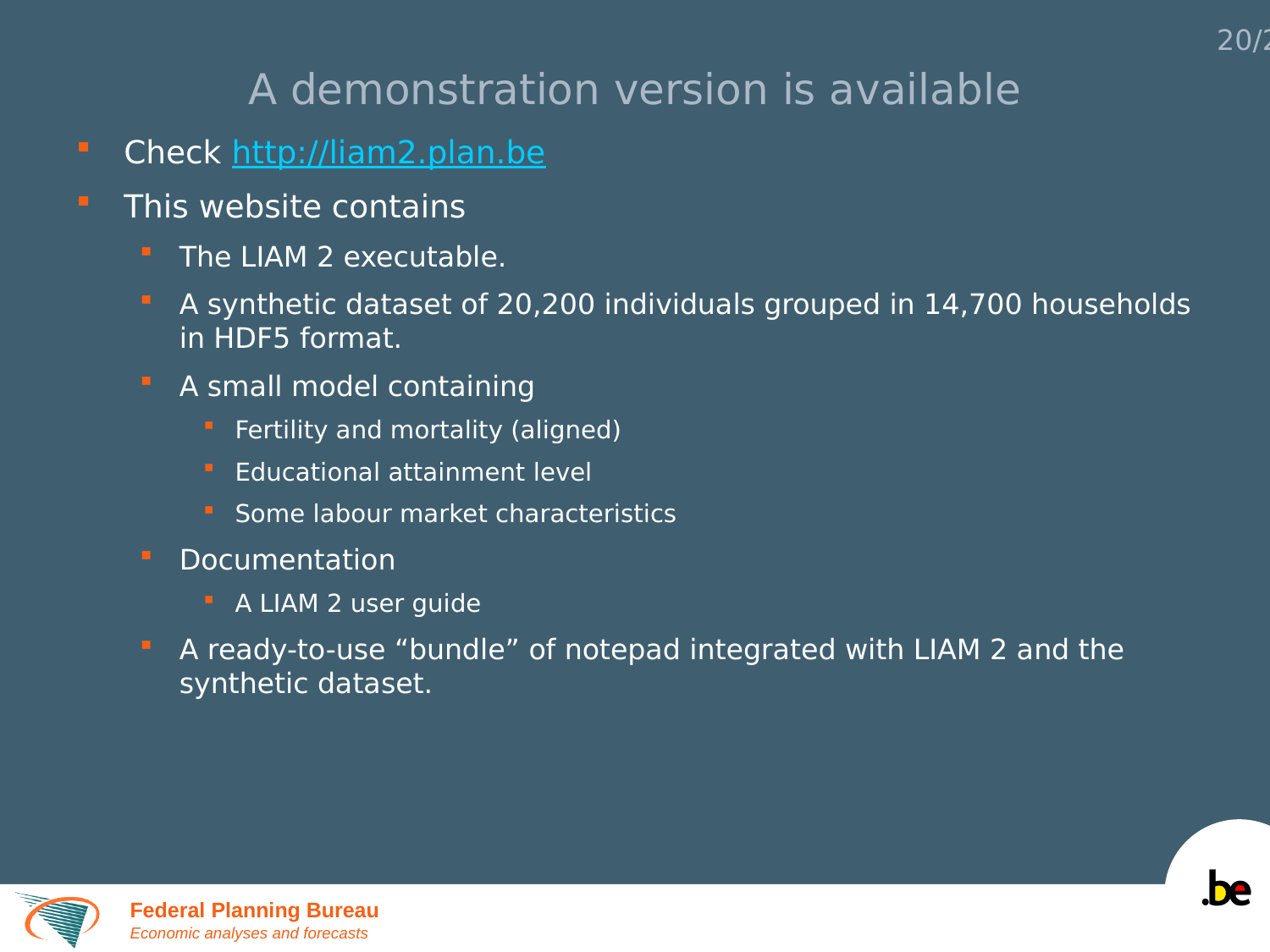

# A demonstration version is available
Check http://liam2.plan.be
This website contains
The LIAM 2 executable.
A synthetic dataset of 20,200 individuals grouped in 14,700 households in HDF5 format.
A small model containing
Fertility and mortality (aligned)
Educational attainment level
Some labour market characteristics
Documentation
A LIAM 2 user guide
A ready-to-use “bundle” of notepad integrated with LIAM 2 and the synthetic dataset.